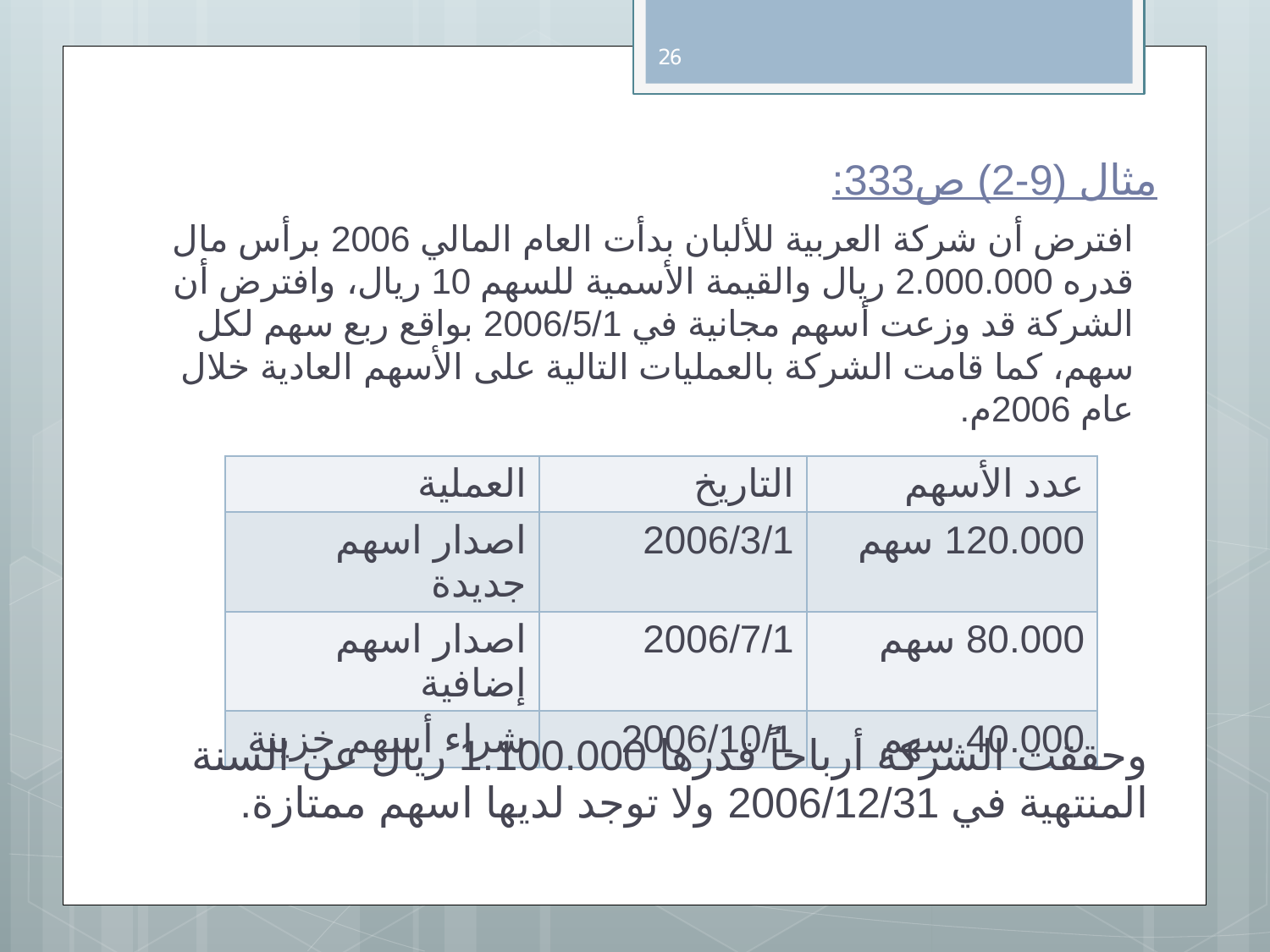

26
# مثال (9-2) ص333:
افترض أن شركة العربية للألبان بدأت العام المالي 2006 برأس مال قدره 2.000.000 ريال والقيمة الأسمية للسهم 10 ريال، وافترض أن الشركة قد وزعت أسهم مجانية في 2006/5/1 بواقع ربع سهم لكل سهم، كما قامت الشركة بالعمليات التالية على الأسهم العادية خلال عام 2006م.
| العملية | التاريخ | عدد الأسهم |
| --- | --- | --- |
| اصدار اسهم جديدة | 2006/3/1 | 120.000 سهم |
| اصدار اسهم إضافية | 2006/7/1 | 80.000 سهم |
| شراء أسهم خزينة | 2006/10/1 | 40.000 سهم |
وحققت الشركة أرباحاً قدرها 1.100.000 ريال عن السنة المنتهية في 2006/12/31 ولا توجد لديها اسهم ممتازة.